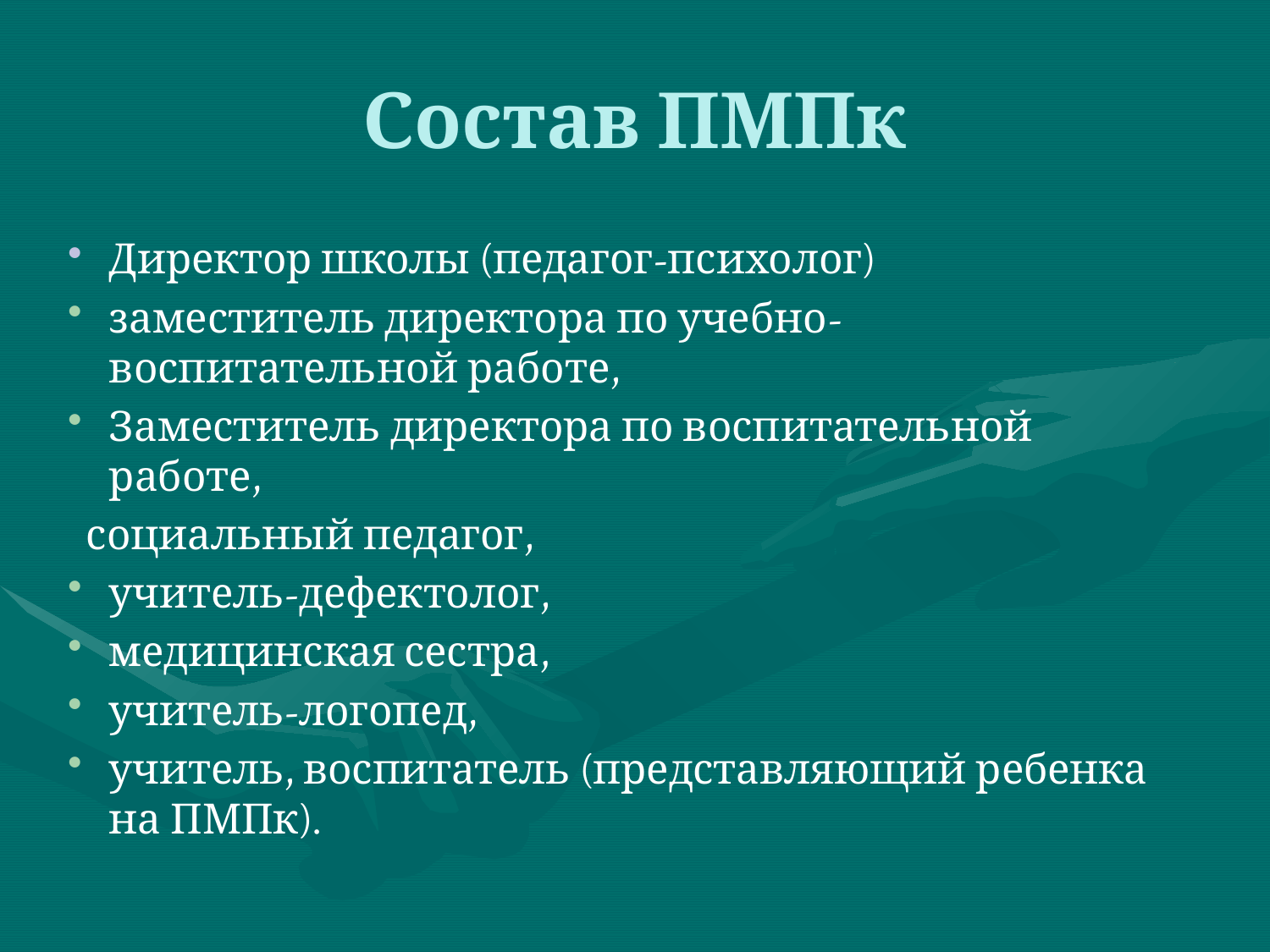

# Состав ПМПк
Директор школы (педагог-психолог)
заместитель директора по учебно-воспитательной работе,
Заместитель директора по воспитательной работе,
  социальный педагог,
учитель-дефектолог,
медицинская сестра,
учитель-логопед,
учитель, воспитатель (представляющий ребенка на ПМПк).